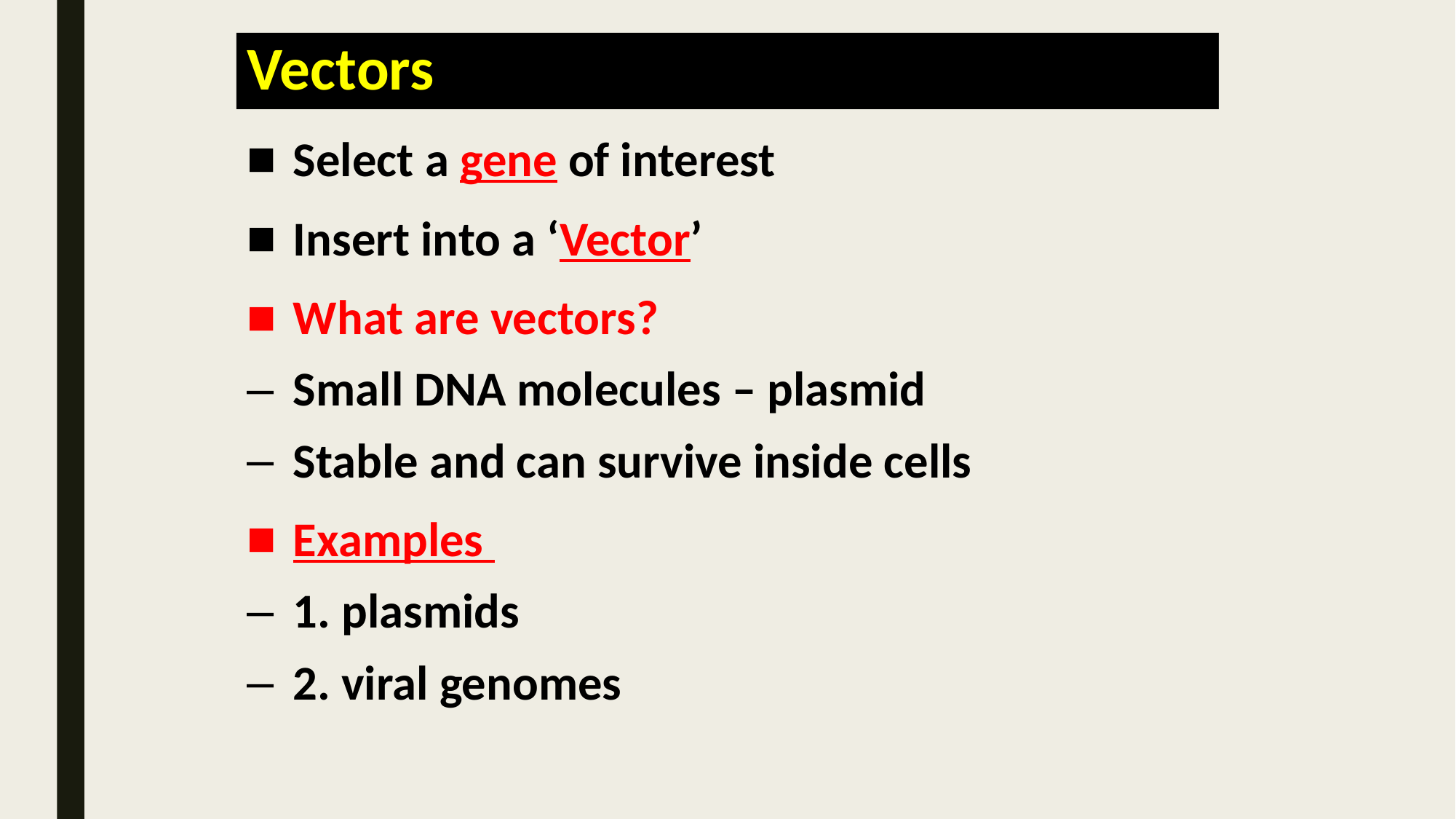

# Vectors
Select a gene of interest
Insert into a ‘Vector’
What are vectors?
Small DNA molecules – plasmid
Stable and can survive inside cells
Examples
1. plasmids
2. viral genomes